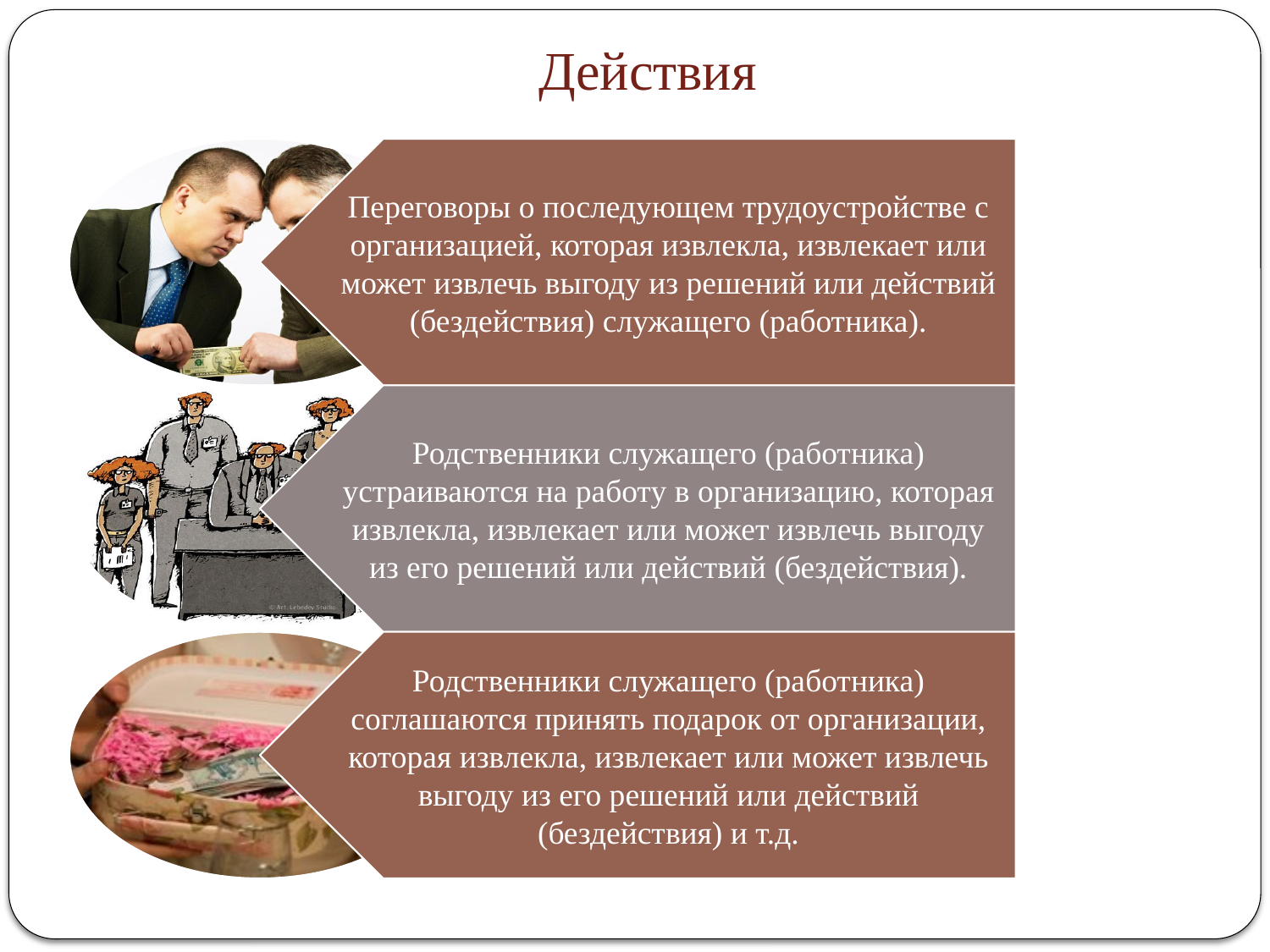

# Действия
Переговоры о последующем трудоустройстве с организацией, которая извлекла, извлекает или может извлечь выгоду из решений или действий (бездействия) служащего (работника).
Родственники служащего (работника) устраиваются на работу в организацию, которая извлекла, извлекает или может извлечь выгоду из его решений или действий (бездействия).
Родственники служащего (работника) соглашаются принять подарок от организации, которая извлекла, извлекает или может извлечь выгоду из его решений или действий (бездействия) и т.д.